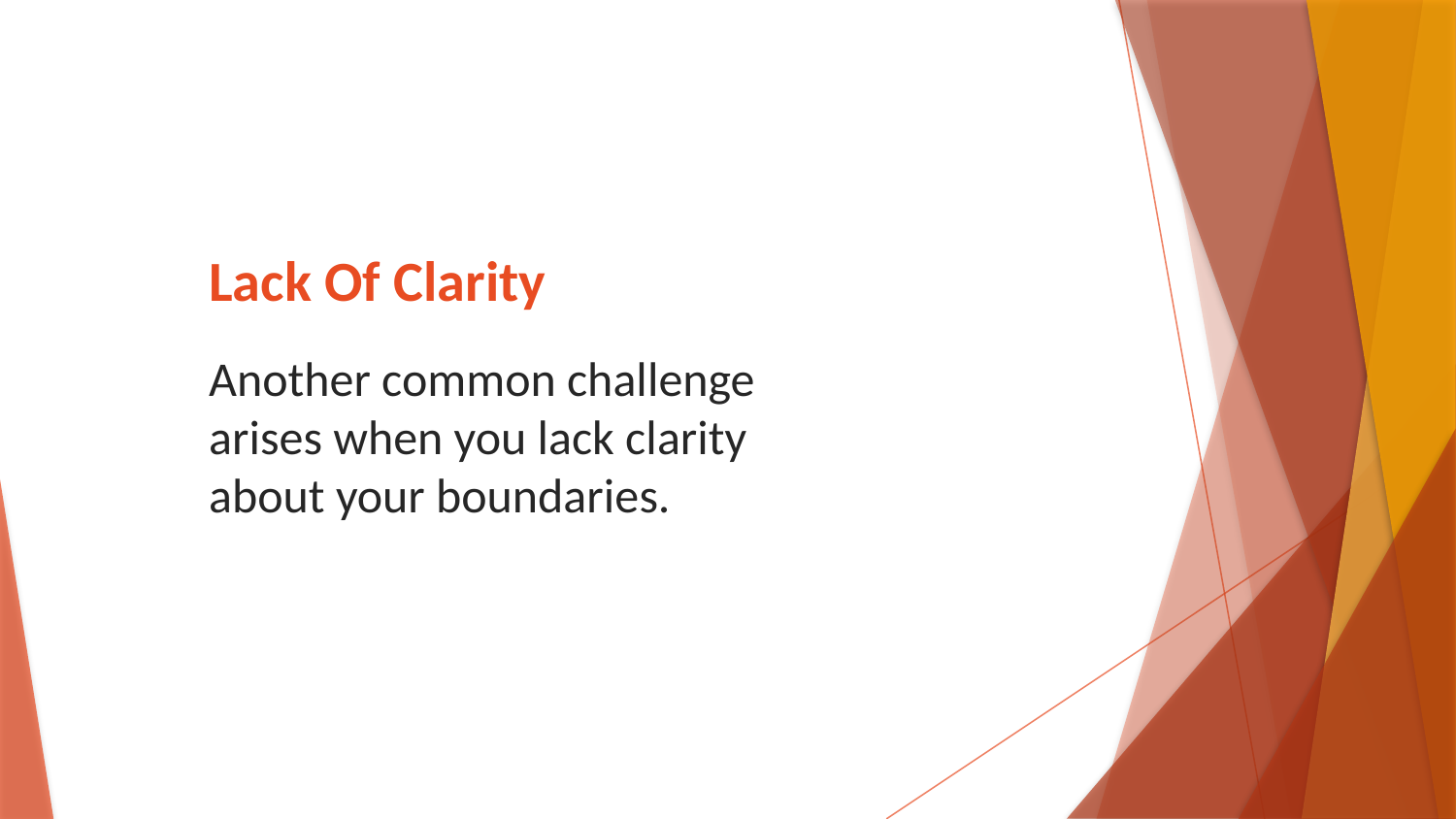

# Lack Of Clarity
Another common challenge arises when you lack clarity about your boundaries.